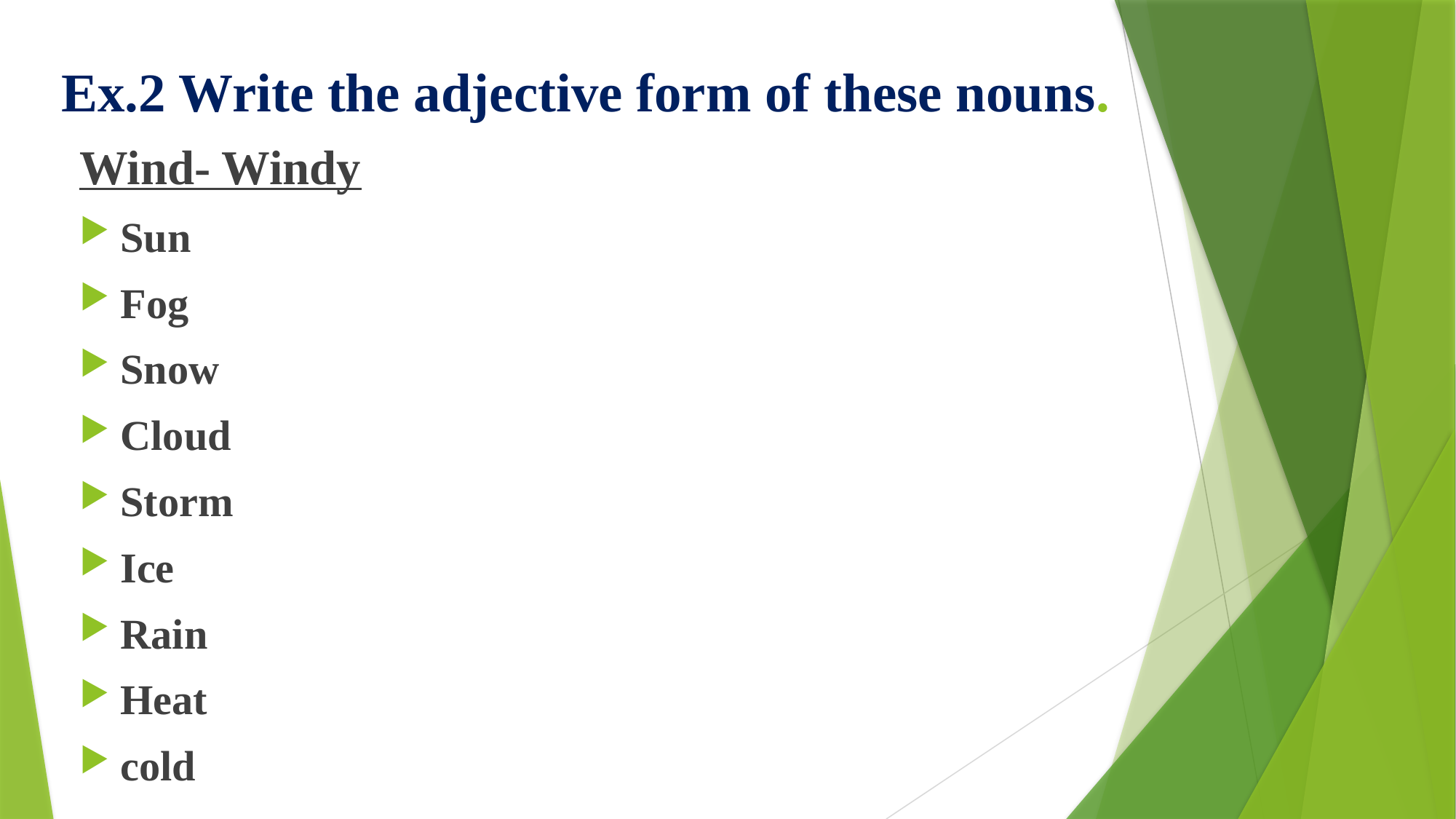

# Еx.2 Write the adjective form of these nouns.
Wind- Windy
Sun
Fog
Snow
Cloud
Storm
Ice
Rain
Heat
cold